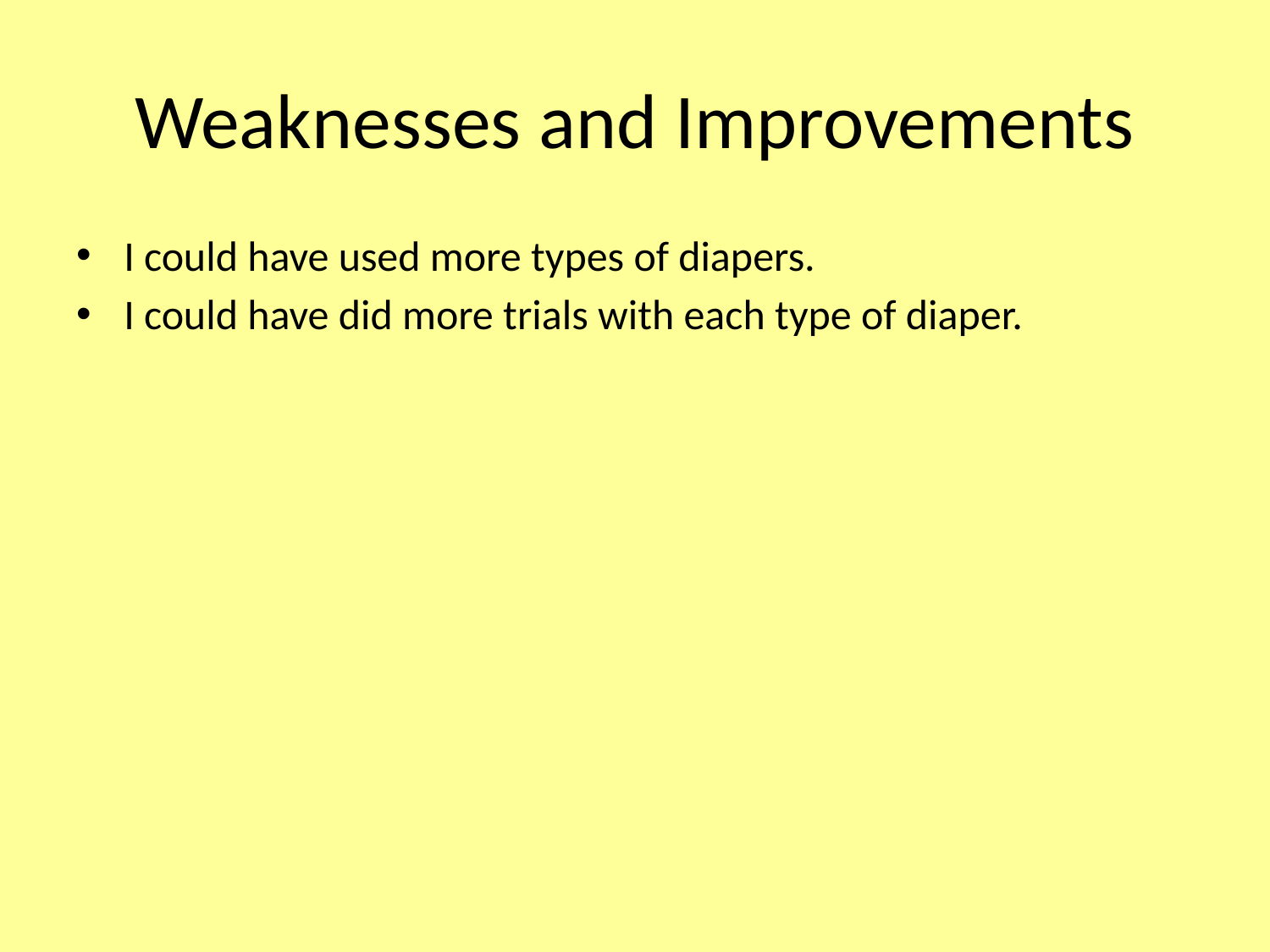

# Weaknesses and Improvements
I could have used more types of diapers.
I could have did more trials with each type of diaper.